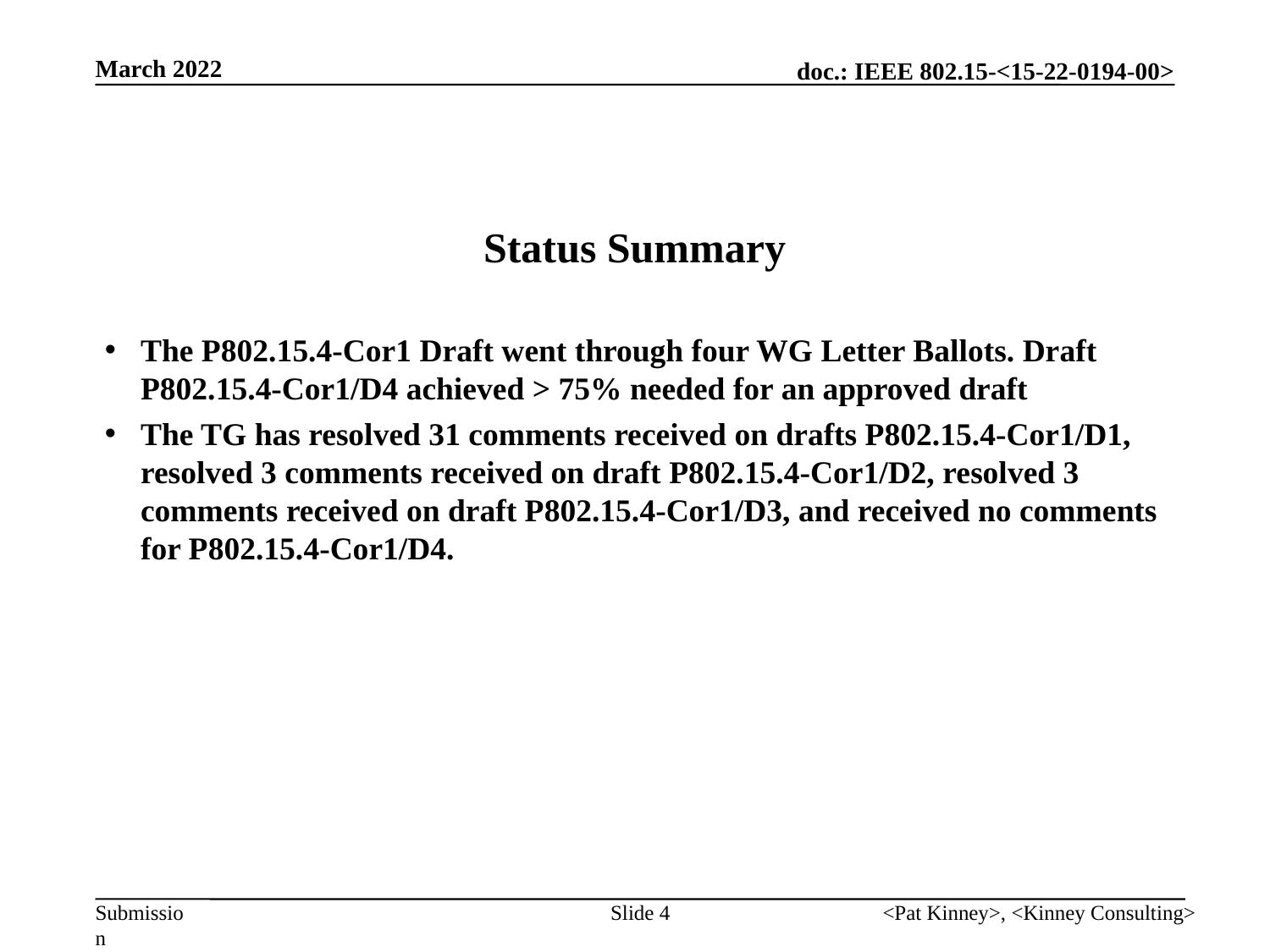

March 2022
Status Summary
The P802.15.4-Cor1 Draft went through four WG Letter Ballots. Draft P802.15.4-Cor1/D4 achieved > 75% needed for an approved draft
The TG has resolved 31 comments received on drafts P802.15.4-Cor1/D1, resolved 3 comments received on draft P802.15.4-Cor1/D2, resolved 3 comments received on draft P802.15.4-Cor1/D3, and received no comments for P802.15.4-Cor1/D4.
Slide 4
<Pat Kinney>, <Kinney Consulting>